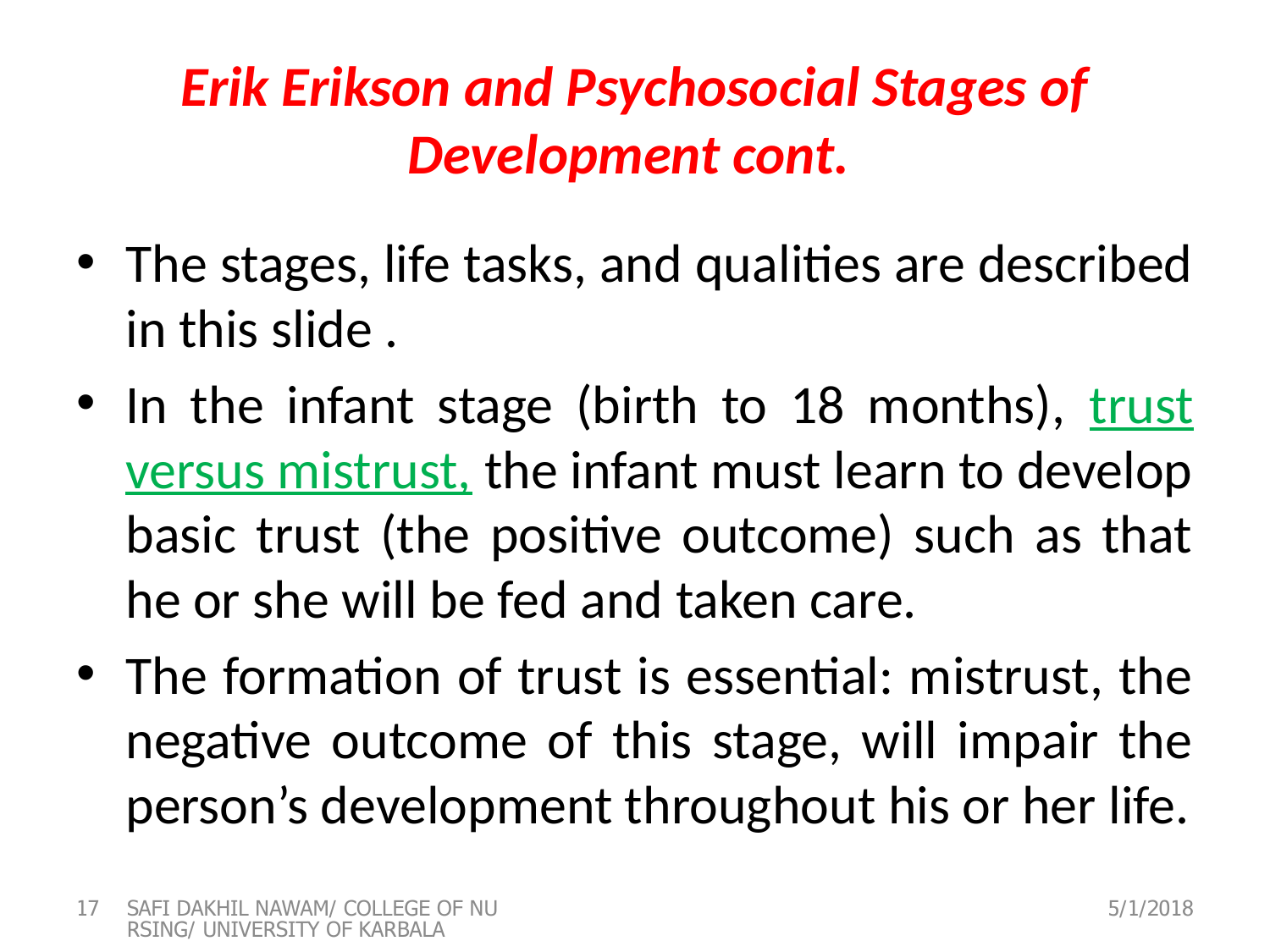

# Erik Erikson and Psychosocial Stages of Development cont.
The stages, life tasks, and qualities are described in this slide .
In the infant stage (birth to 18 months), trust versus mistrust, the infant must learn to develop basic trust (the positive outcome) such as that he or she will be fed and taken care.
The formation of trust is essential: mistrust, the negative outcome of this stage, will impair the person’s development throughout his or her life.

17
SAFI DAKHIL NAWAM/ COLLEGE OF NURSING/ UNIVERSITY OF KARBALA
5/1/2018